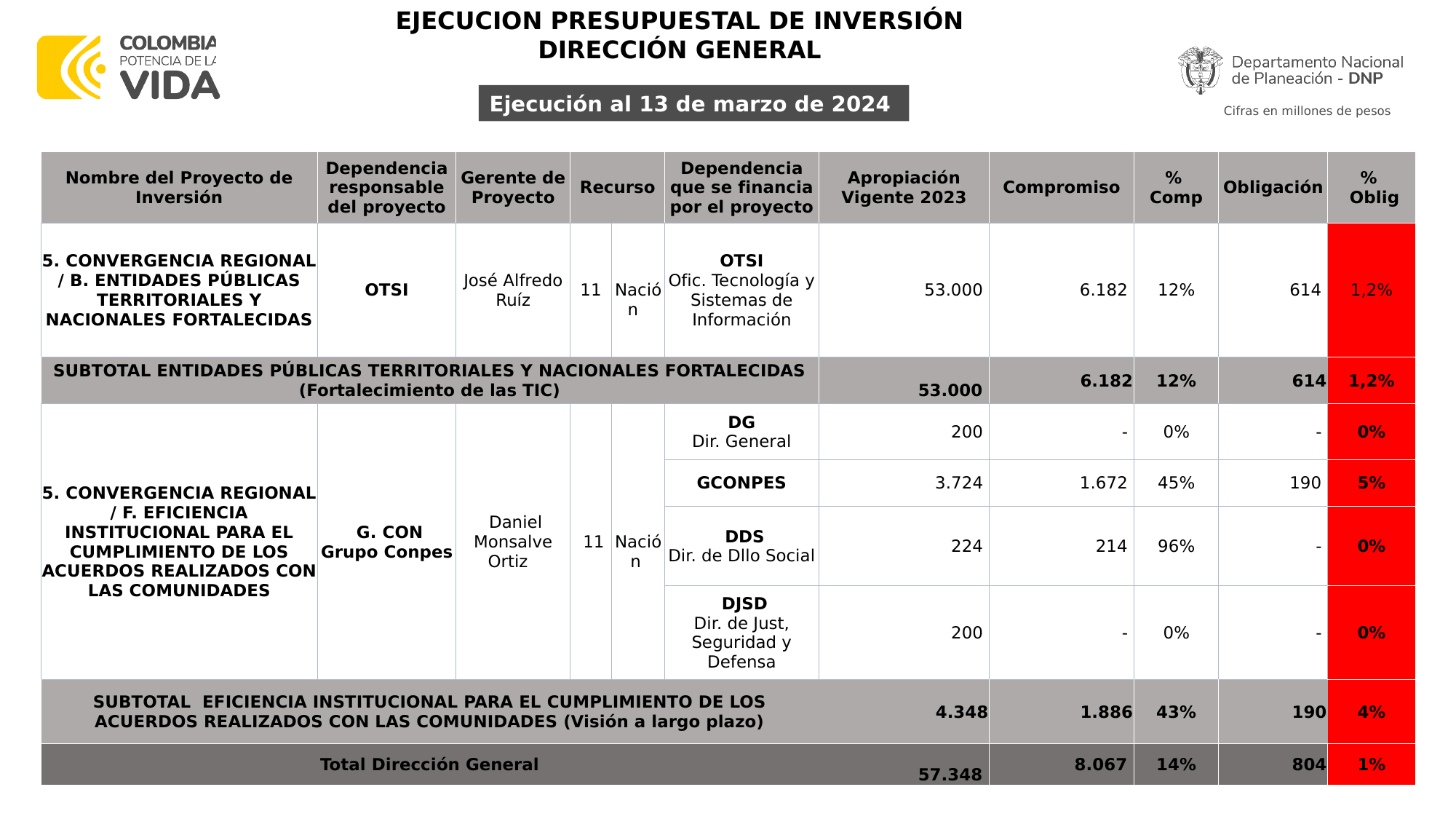

EJECUCION PRESUPUESTAL DE INVERSIÓN
DIRECCIÓN GENERAL
Ejecución al 13 de marzo de 2024
Cifras en millones de pesos
| Nombre del Proyecto de Inversión | Dependencia responsable del proyecto | Gerente de Proyecto | Recurso |  | Dependencia que se financia por el proyecto | Apropiación Vigente 2023 | Compromiso | % Comp | Obligación | % Oblig |
| --- | --- | --- | --- | --- | --- | --- | --- | --- | --- | --- |
| 5. CONVERGENCIA REGIONAL / B. ENTIDADES PÚBLICAS TERRITORIALES Y NACIONALES FORTALECIDAS | OTSI | José Alfredo Ruíz | 11 | Nación | OTSI Ofic. Tecnología y Sistemas de Información | 53.000 | 6.182 | 12% | 614 | 1,2% |
| SUBTOTAL ENTIDADES PÚBLICAS TERRITORIALES Y NACIONALES FORTALECIDAS (Fortalecimiento de las TIC) |  |  |  |  |  | 53.000 | 6.182 | 12% | 614 | 1,2% |
| 5. CONVERGENCIA REGIONAL / F. EFICIENCIA INSTITUCIONAL PARA EL CUMPLIMIENTO DE LOS ACUERDOS REALIZADOS CON LAS COMUNIDADES | G. CON Grupo Conpes | Daniel Monsalve Ortiz | 11 | Nación | DG Dir. General | 200 | - | 0% | - | 0% |
|  |  |  |  |  | GCONPES | 3.724 | 1.672 | 45% | 190 | 5% |
|  |  |  |  |  | DDS Dir. de Dllo Social | 224 | 214 | 96% | - | 0% |
|  |  |  |  |  | DJSD Dir. de Just, Seguridad y Defensa | 200 | - | 0% | - | 0% |
| SUBTOTAL EFICIENCIA INSTITUCIONAL PARA EL CUMPLIMIENTO DE LOS ACUERDOS REALIZADOS CON LAS COMUNIDADES (Visión a largo plazo) |  |  |  |  |  | 4.348 | 1.886 | 43% | 190 | 4% |
| Total Dirección General |  |  |  |  |  | 57.348 | 8.067 | 14% | 804 | 1% |